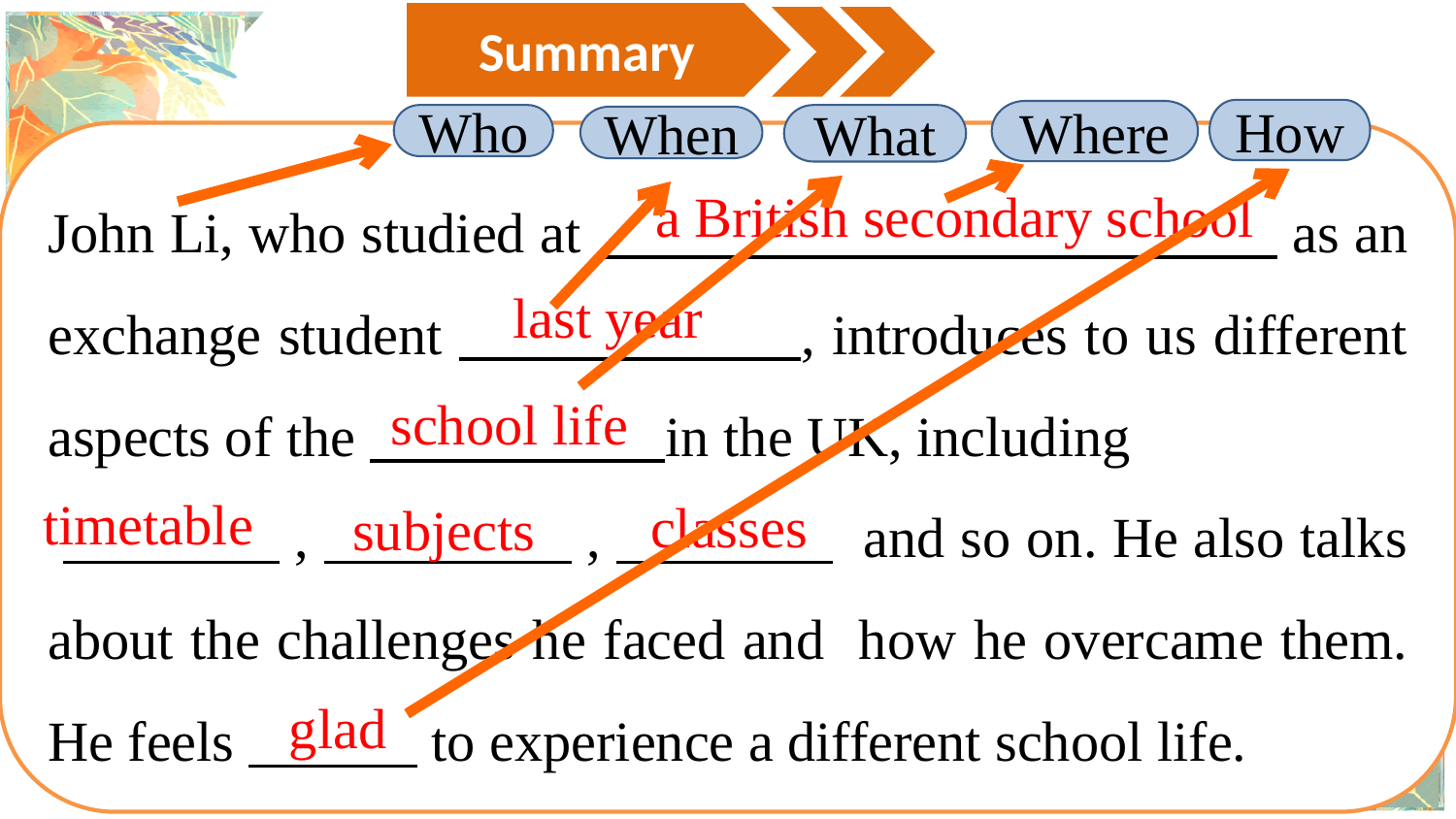

Summary
How
Where
Who

What

When
John Li, who studied at                                                as an exchange student                     , introduces to us different aspects of the                      in the UK, including
                ,                  ,                 and so on. He also talks about the challenges he faced and  how he overcame them. He feels              to experience a different school life.
a British secondary school
last year
school life
timetable
classes
subjects
glad